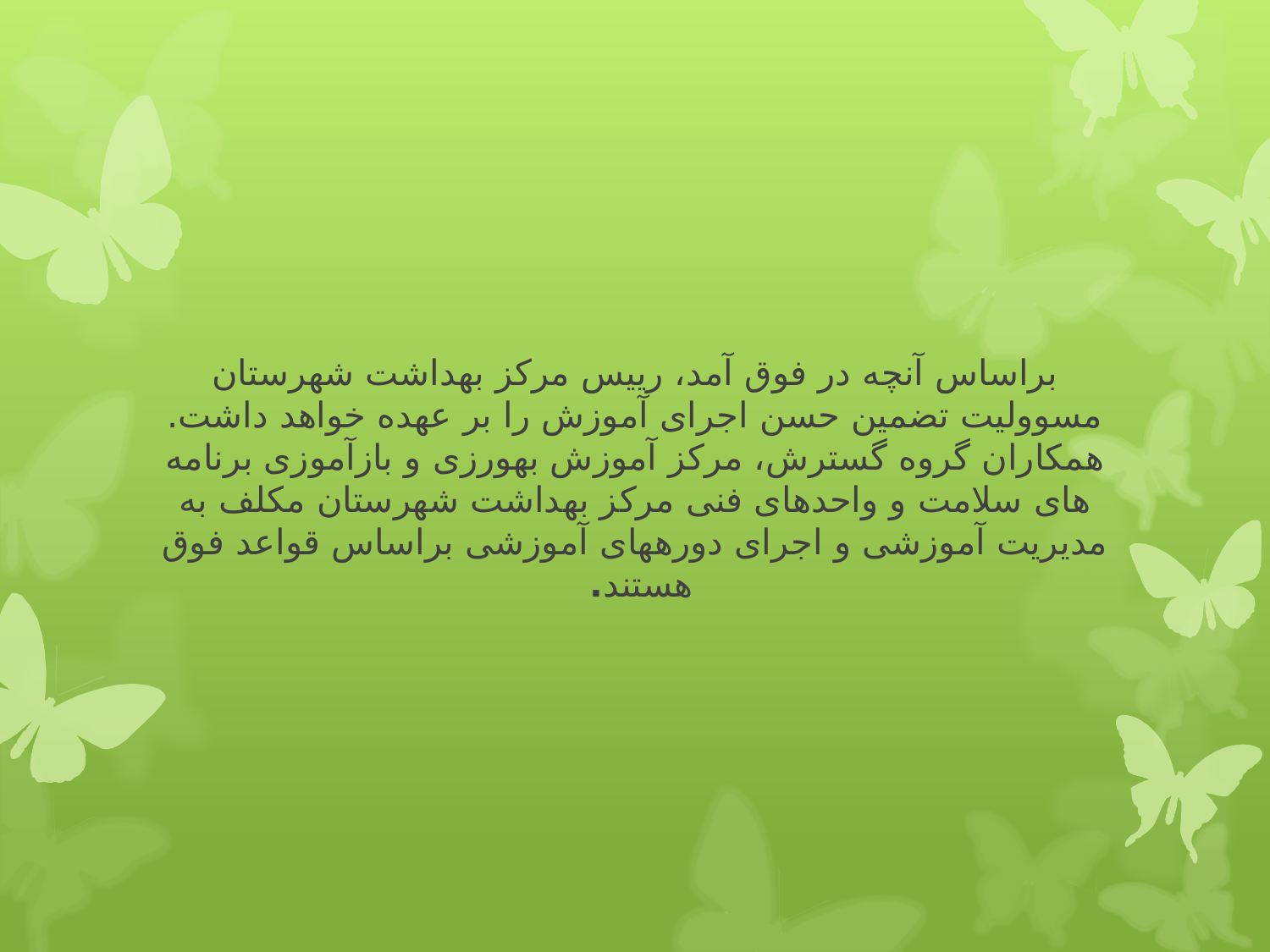

#
براساس آنچه در فوق آمد، رییس مرکز بهداشت شهرستان مسوولیت تضمین حسن اجرای آموزش را بر عهده خواهد داشت. همکاران گروه گسترش، مرکز آموزش بهورزی و بازآموزی برنامه های سلامت و واحدهای فنی مرکز بهداشت شهرستان مکلف به مدیریت آموزشی و اجرای دوره­های آموزشی براساس قواعد فوق هستند.